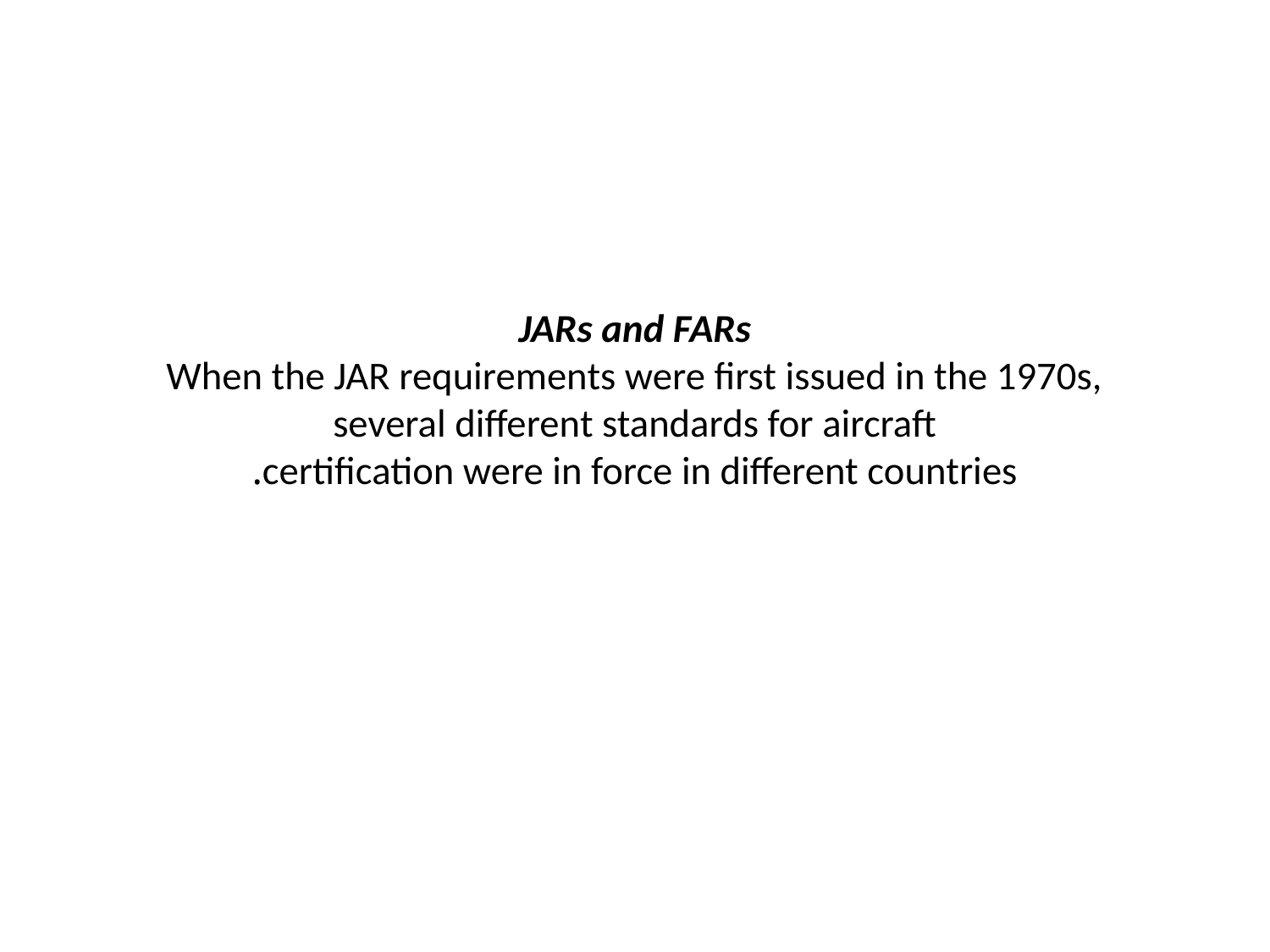

# JARs and FARs When the JAR requirements were first issued in the 1970s, several different standards for aircraft certification were in force in different countries.